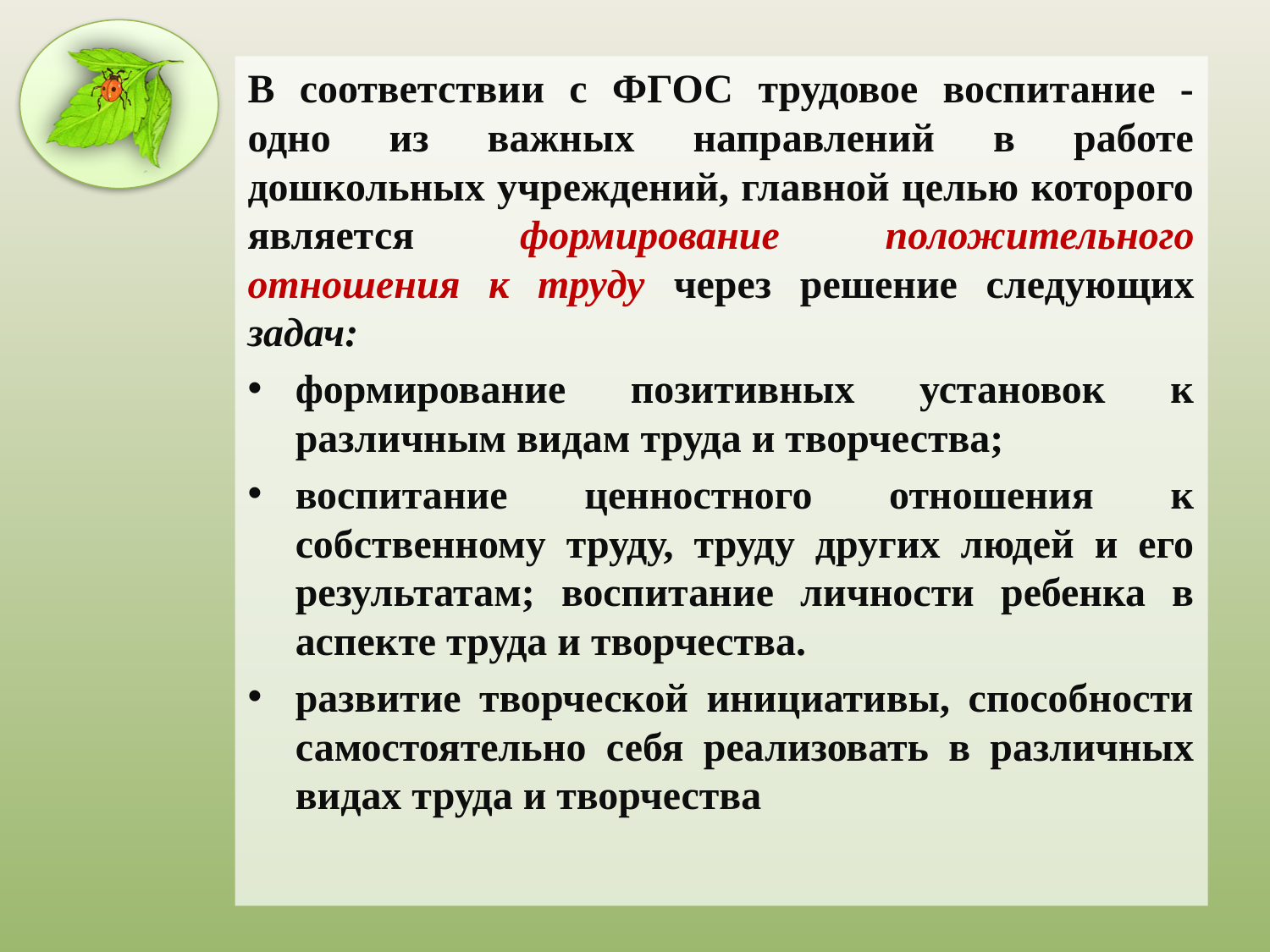

В соответствии с ФГОС трудовое воспитание - одно из важных направлений в работе дошкольных учреждений, главной целью которого является формирование положительного отношения к труду через решение следующих задач:
формирование позитивных установок к различным видам труда и творчества;
воспитание ценностного отношения к собственному труду, труду других людей и его результатам; воспитание личности ребенка в аспекте труда и творчества.
развитие творческой инициативы, способности самостоятельно себя реализовать в различных видах труда и творчества